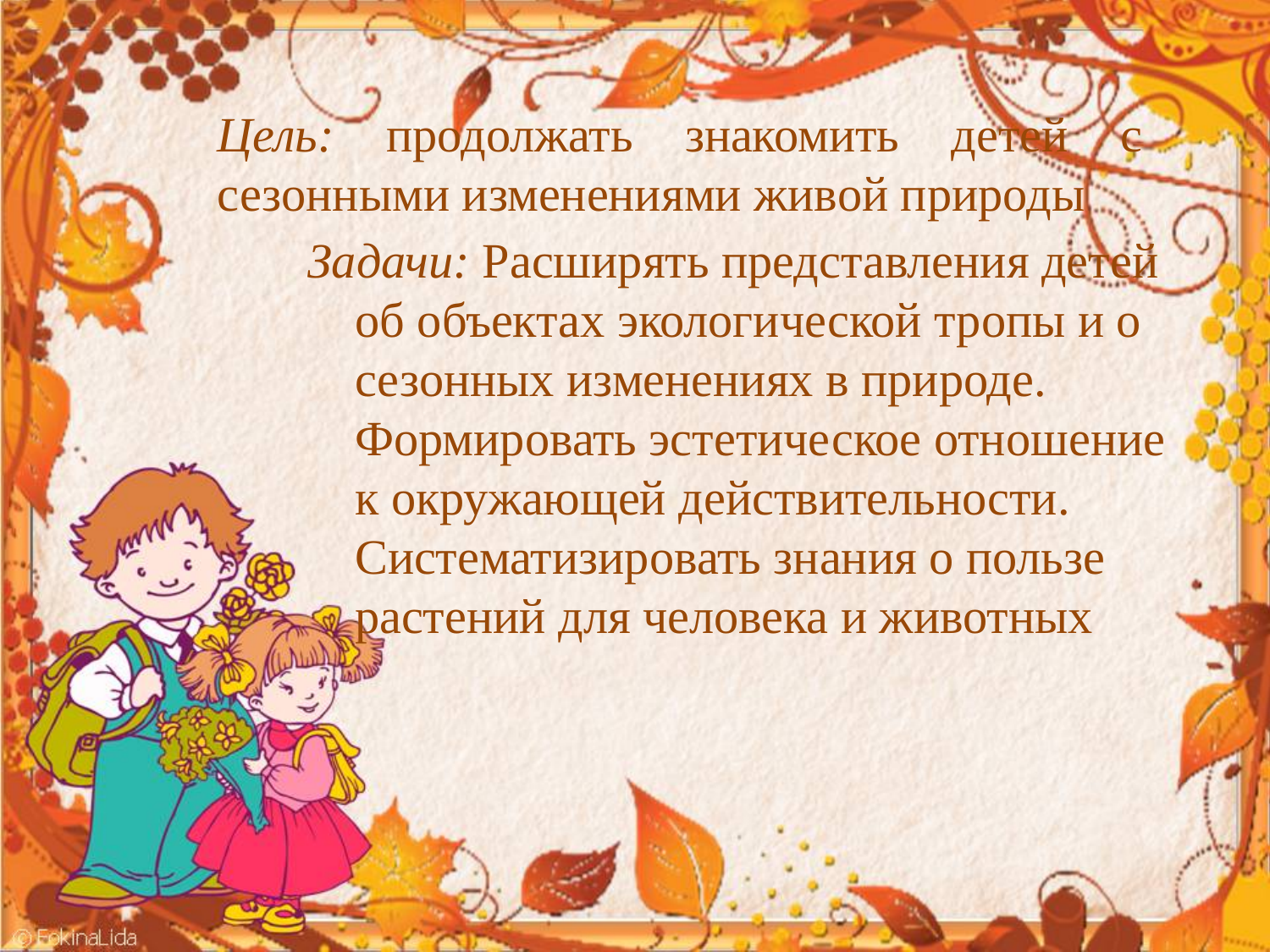

# Цель: продолжать знакомить детей с сезонными изменениями живой природы
Задачи: Расширять представления детей об объектах экологической тропы и о сезонных изменениях в природе. Формировать эстетическое отношение к окружающей действительности. Систематизировать знания о пользе растений для человека и животных